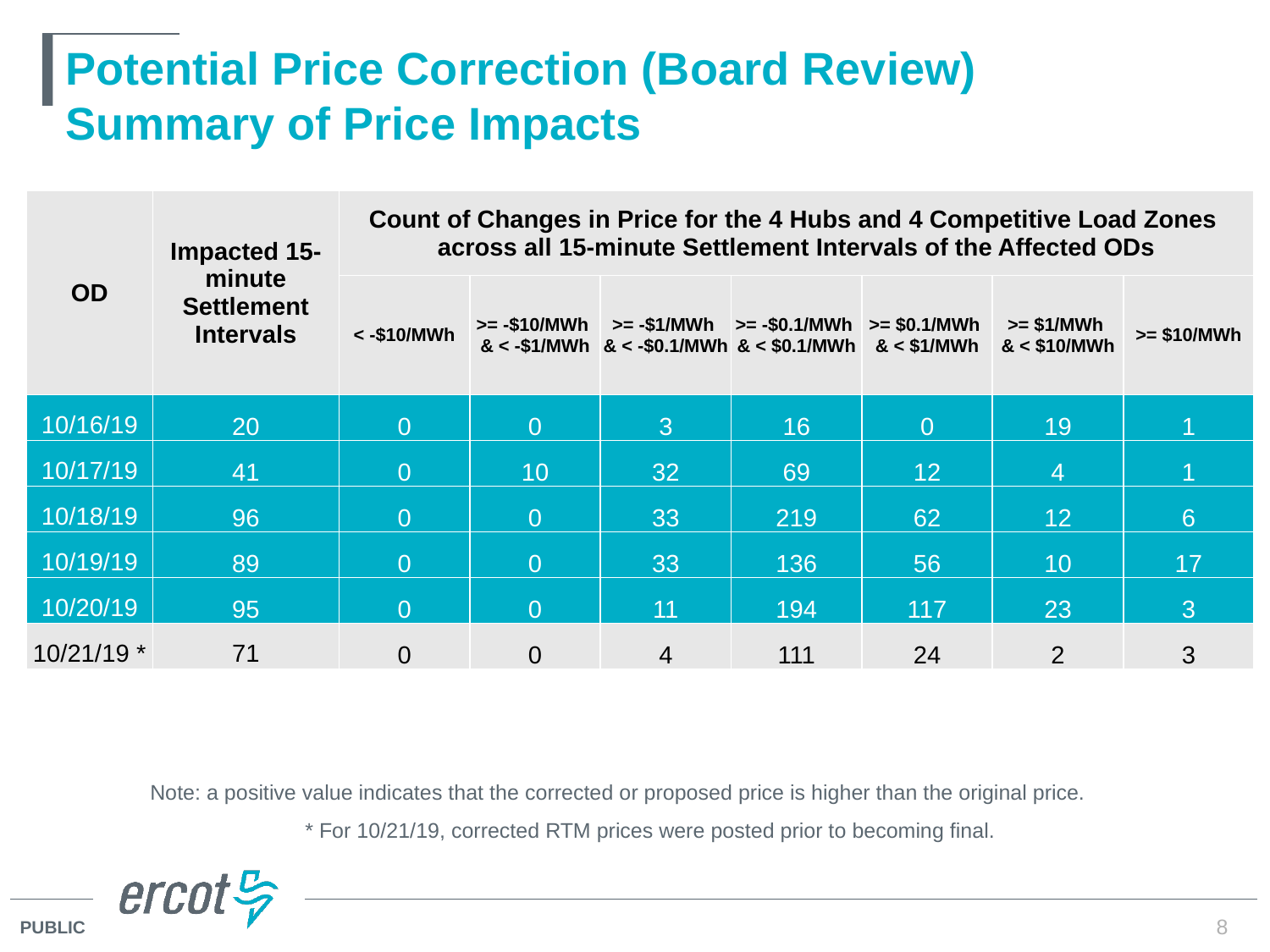

# Potential Price Correction (Board Review) Summary of Price Impacts
| OD | Impacted 15-minute Settlement Intervals | Count of Changes in Price for the 4 Hubs and 4 Competitive Load Zones across all 15-minute Settlement Intervals of the Affected ODs |  |  |  |  |  |  |
| --- | --- | --- | --- | --- | --- | --- | --- | --- |
|  |  | < -$10/MWh | >= -$10/MWh & < -$1/MWh | >= -$1/MWh & < -$0.1/MWh | >= -$0.1/MWh & < $0.1/MWh | >= $0.1/MWh & < $1/MWh | >= $1/MWh & < $10/MWh | >= $10/MWh |
| 10/16/19 | 20 | 0 | 0 | 3 | 16 | 0 | 19 | 1 |
| 10/17/19 | 41 | 0 | 10 | 32 | 69 | 12 | 4 | 1 |
| 10/18/19 | 96 | 0 | 0 | 33 | 219 | 62 | 12 | 6 |
| 10/19/19 | 89 | 0 | 0 | 33 | 136 | 56 | 10 | 17 |
| 10/20/19 | 95 | 0 | 0 | 11 | 194 | 117 | 23 | 3 |
| 10/21/19 \* | 71 | 0 | 0 | 4 | 111 | 24 | 2 | 3 |
Note: a positive value indicates that the corrected or proposed price is higher than the original price.
* For 10/21/19, corrected RTM prices were posted prior to becoming final.
8